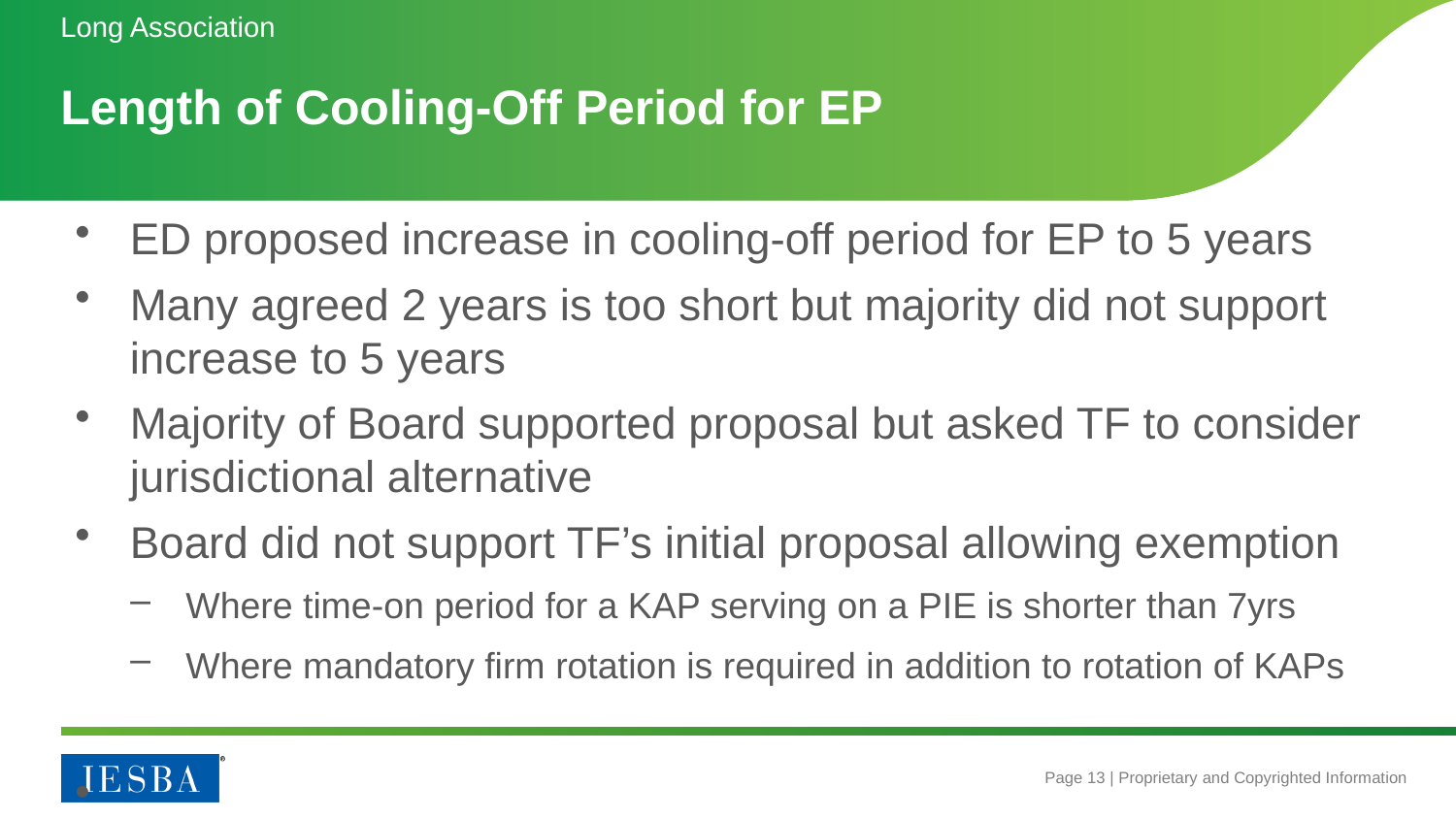

Long Association
# Length of Cooling-Off Period for EP
ED proposed increase in cooling-off period for EP to 5 years
Many agreed 2 years is too short but majority did not support increase to 5 years
Majority of Board supported proposal but asked TF to consider jurisdictional alternative
Board did not support TF’s initial proposal allowing exemption
Where time-on period for a KAP serving on a PIE is shorter than 7yrs
Where mandatory firm rotation is required in addition to rotation of KAPs